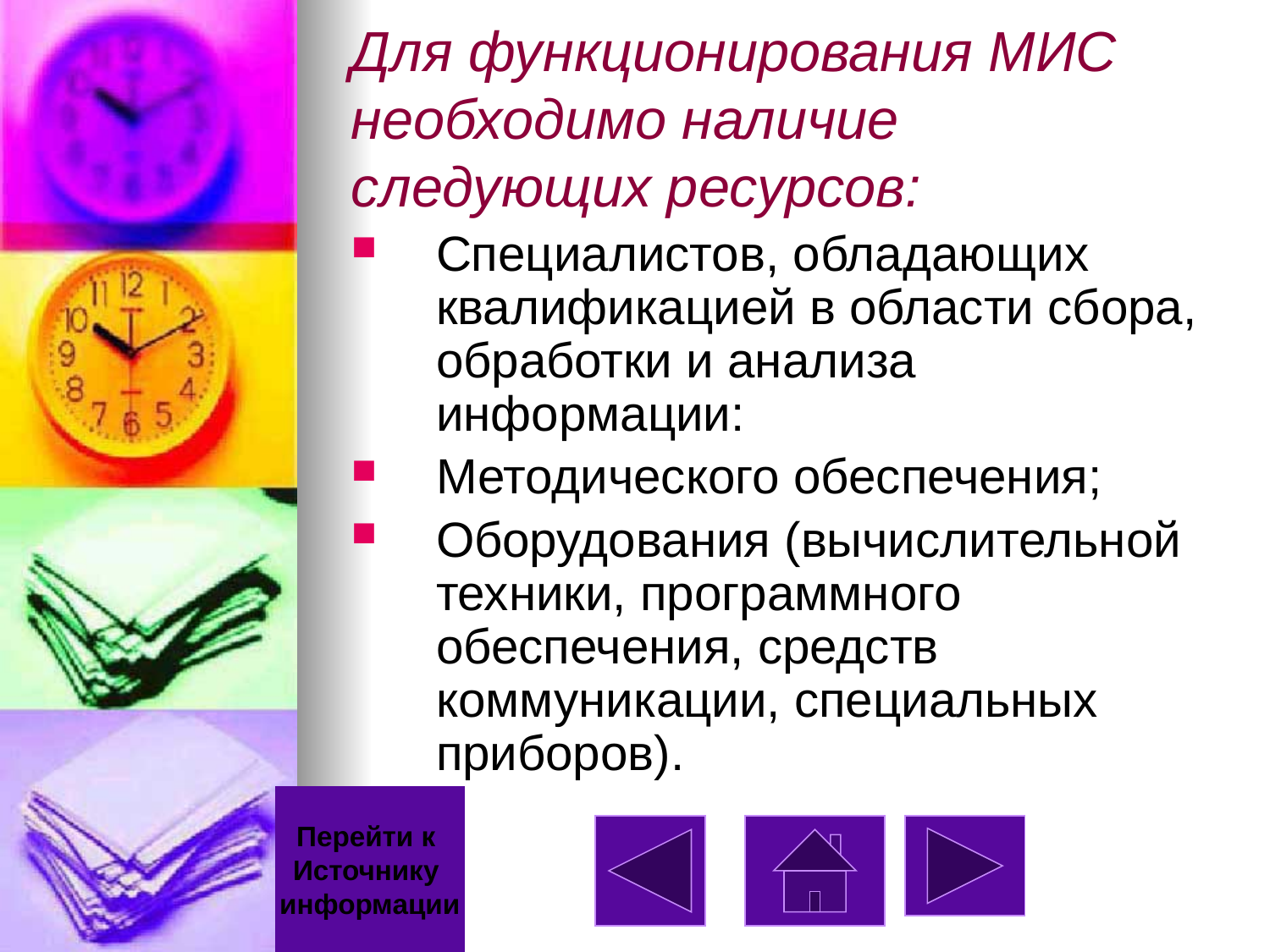

# Для функционирования МИС необходимо наличие следующих ресурсов:
Специалистов, обладающих квалификацией в области сбора, обработки и анализа информации:
Методического обеспечения;
Оборудования (вычислительной техники, программного обеспечения, средств коммуникации, специальных приборов).
Перейти к
Источнику
информации